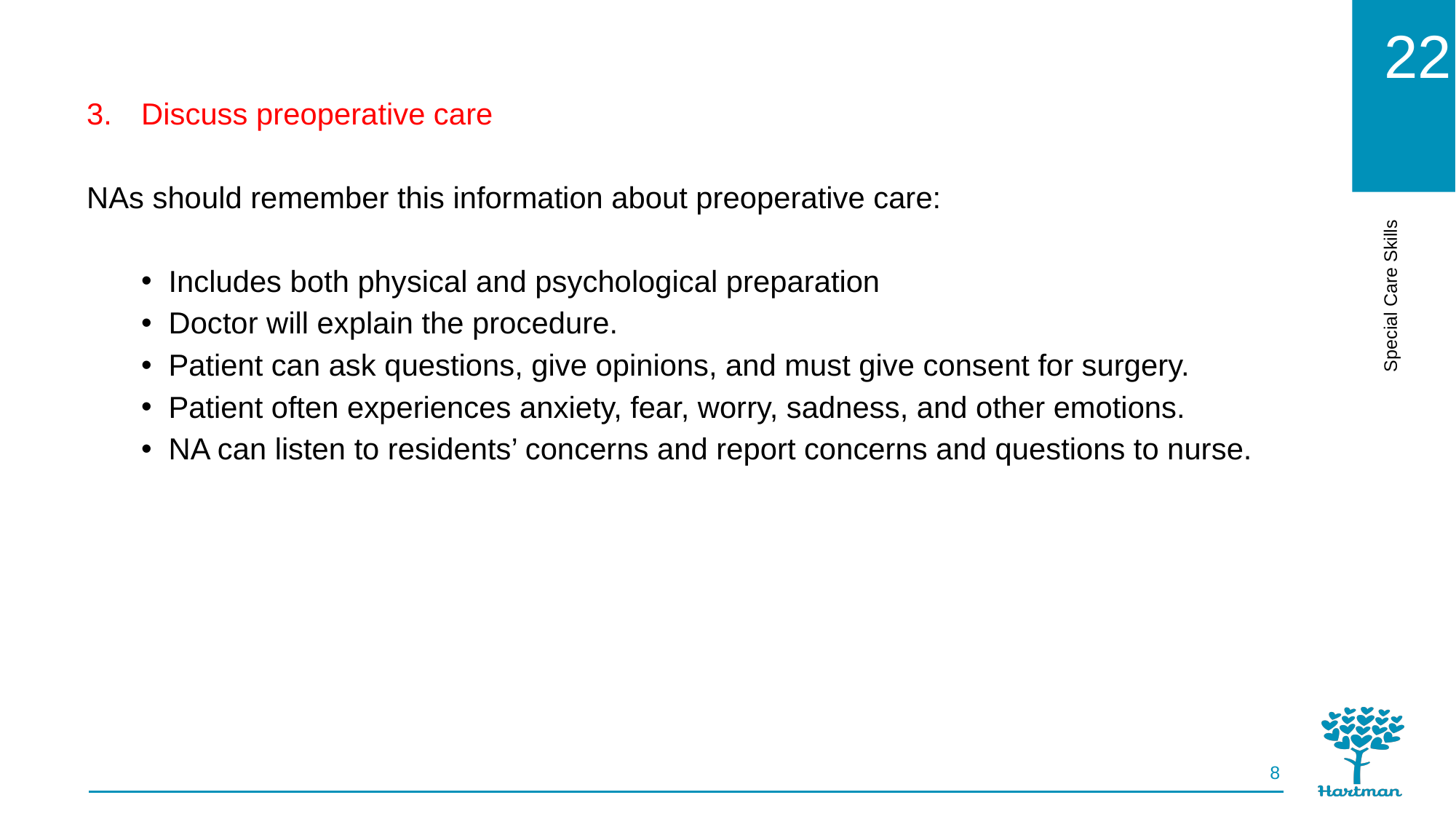

Discuss preoperative care

NAs should remember this information about preoperative care:

Includes both physical and psychological preparation
Doctor will explain the procedure.
Patient can ask questions, give opinions, and must give consent for surgery.
Patient often experiences anxiety, fear, worry, sadness, and other emotions.
NA can listen to residents’ concerns and report concerns and questions to nurse.

8